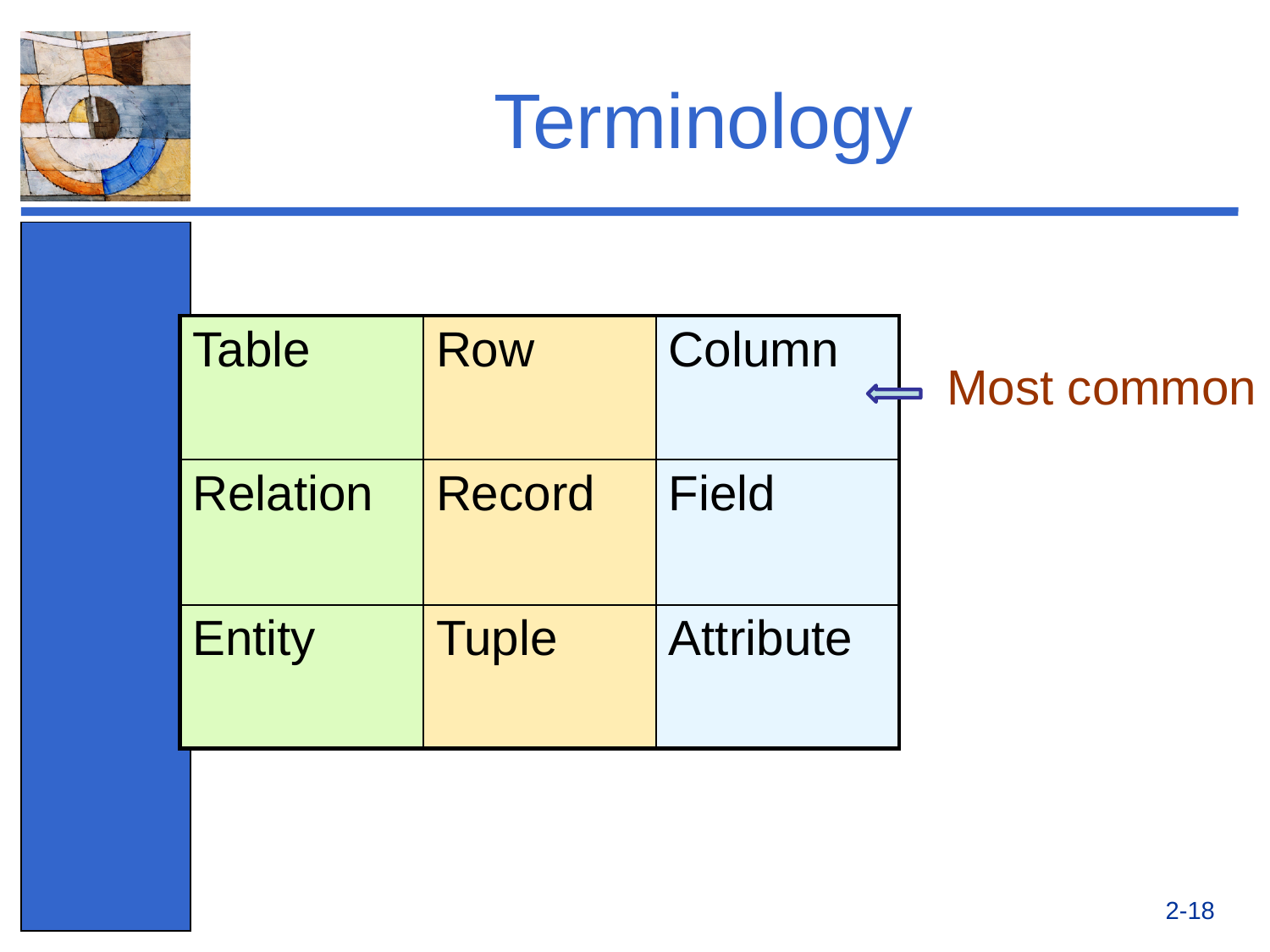

# Terminology
| Table | Row | Column |
| --- | --- | --- |
| Relation | Record | Field |
| Entity | Tuple | Attribute |
Most common

2-18